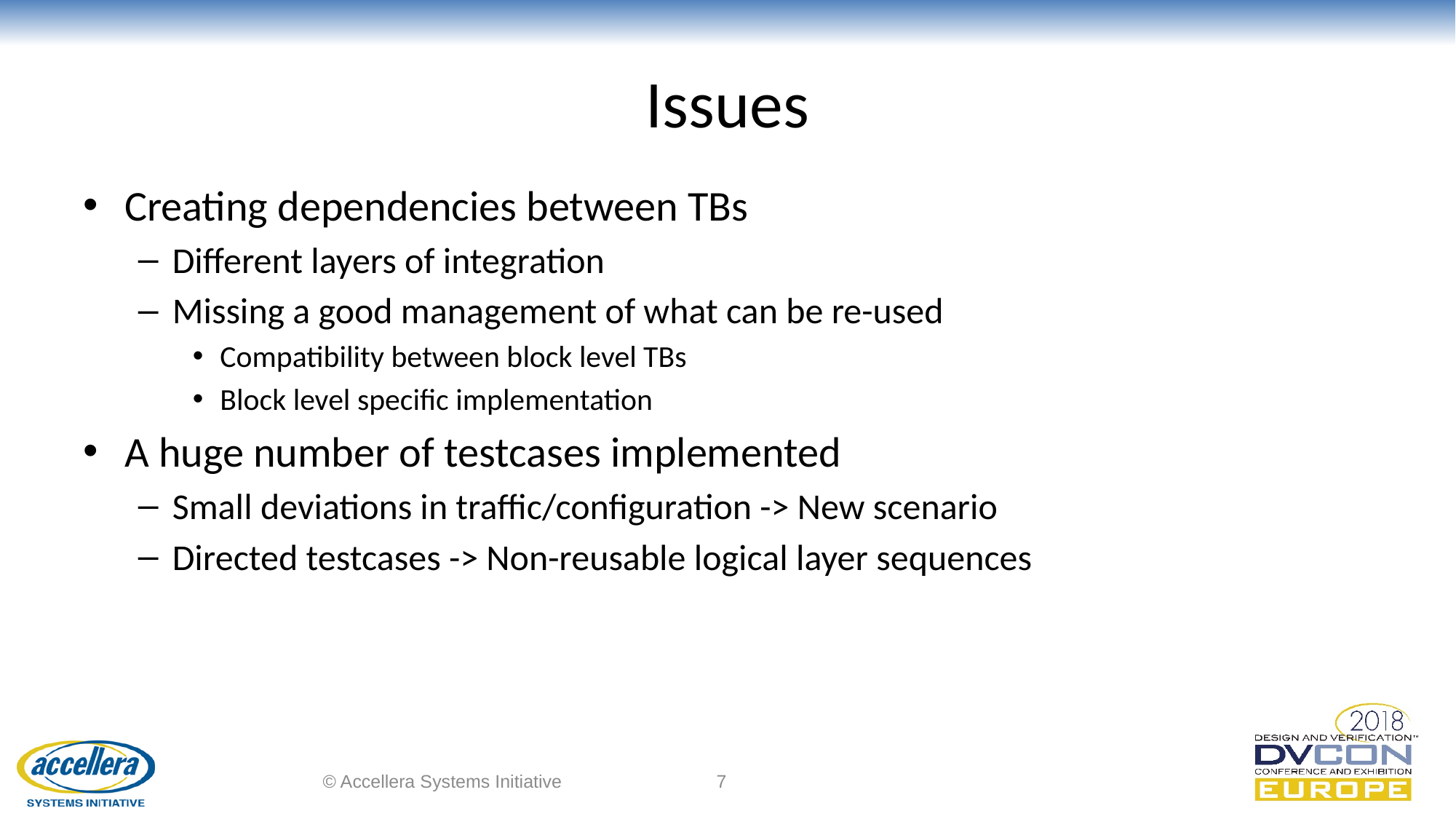

# Issues
Creating dependencies between TBs
Different layers of integration
Missing a good management of what can be re-used
Compatibility between block level TBs
Block level specific implementation
A huge number of testcases implemented
Small deviations in traffic/configuration -> New scenario
Directed testcases -> Non-reusable logical layer sequences
© Accellera Systems Initiative
7